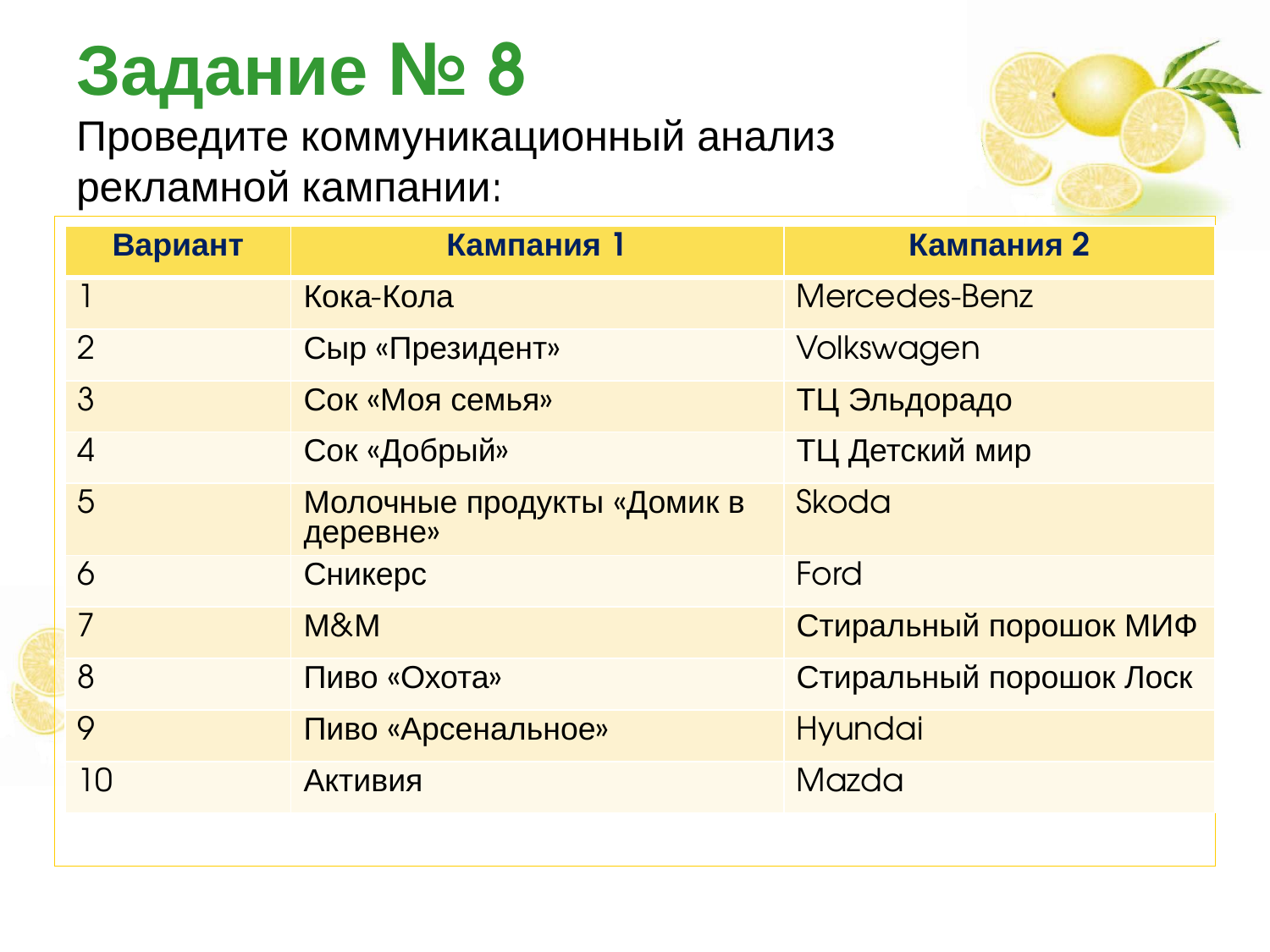

# Задание № 8 Проведите коммуникационный анализ рекламной кампании:

| Вариант | Кампания 1 | Кампания 2 |
| --- | --- | --- |
| 1 | Кока-Кола | Mercedes-Benz |
| 2 | Сыр «Президент» | Volkswagen |
| 3 | Сок «Моя семья» | ТЦ Эльдорадо |
| 4 | Сок «Добрый» | ТЦ Детский мир |
| 5 | Молочные продукты «Домик в деревне» | Skoda |
| 6 | Сникерс | Ford |
| 7 | М&М | Стиральный порошок МИФ |
| 8 | Пиво «Охота» | Стиральный порошок Лоск |
| 9 | Пиво «Арсенальное» | Hyundai |
| 10 | Активия | Mazda |